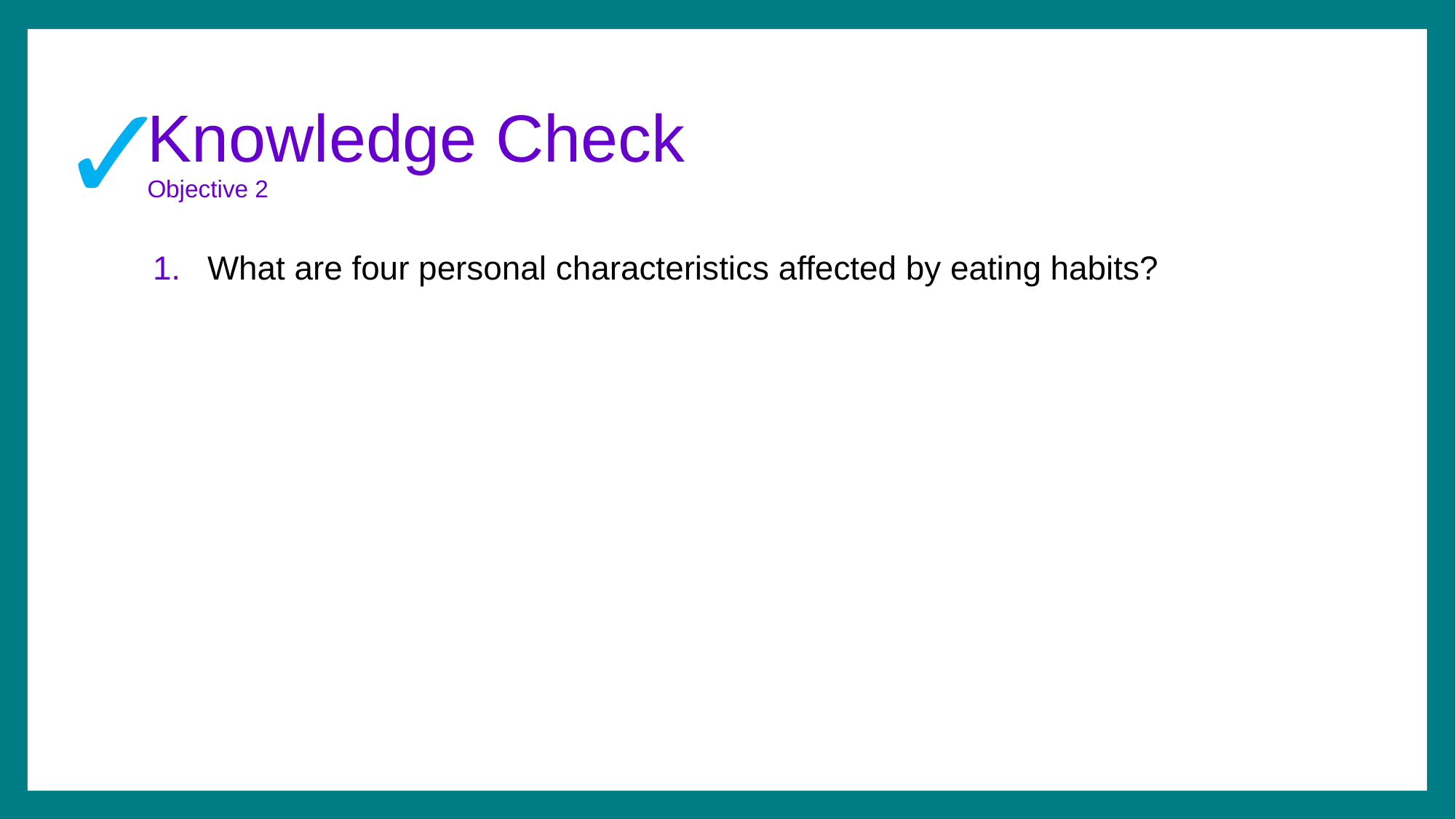

✓
# Knowledge Check Objective 2
What are four personal characteristics affected by eating habits?